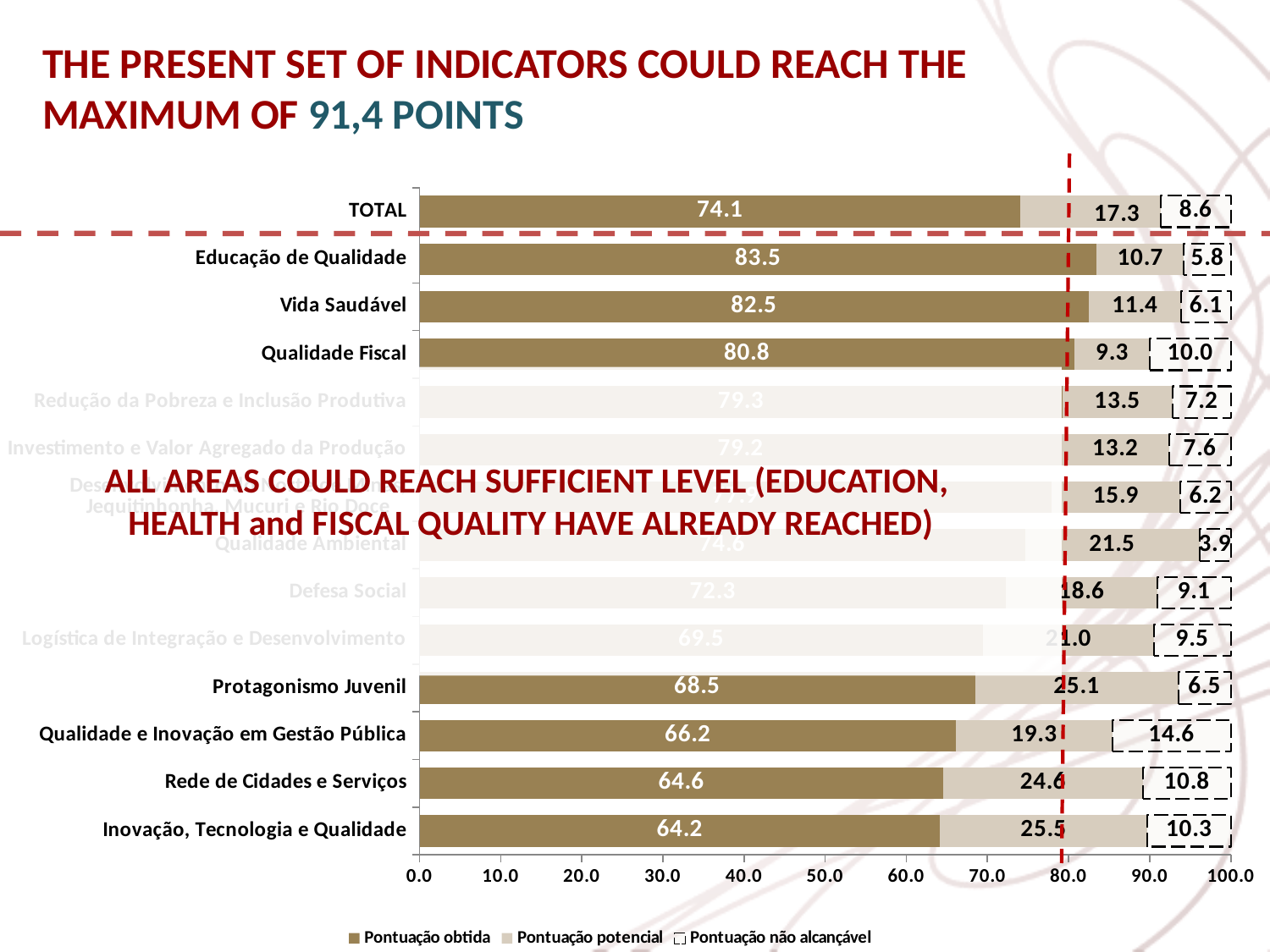

THE PRESENT SET OF INDICATORS COULD REACH THE MAXIMUM OF 91,4 POINTS

### Chart

| Category | Pontuação obtida | Pontuação potencial | Pontuação não alcançável |
|---|---|---|---|
| Inovação, Tecnologia e Qualidade | 64.18076923076916 | 25.519230769230745 | 10.30000000000002 |
| Rede de Cidades e Serviços | 64.55 | 24.646428571428572 | 10.80357142857143 |
| Qualidade e Inovação em Gestão Pública | 66.14999999999999 | 19.25769230769231 | 14.592307692307704 |
| Protagonismo Juvenil | 68.4666666666667 | 25.075000000000003 | 6.458333333333359 |
| Logística de Integração e Desenvolvimento | 69.4875 | 21.012500000000003 | 9.5 |
| Defesa Social | 72.28 | 18.644999999999996 | 9.075000000000003 |
| Qualidade Ambiental | 74.63125 | 21.488749999999744 | 3.8799999999999937 |
| Desenvolvimento do Norte de Minas, Jequitinhonha, Mucuri e Rio Doce | 77.90555555555555 | 15.888888888888886 | 6.205555555555532 |
| Investimento e Valor Agregado da Produção | 79.17999999999998 | 13.190000000000001 | 7.6299999999999955 |
| Redução da Pobreza e Inclusão Produtiva | 79.26818181818108 | 13.531818181818075 | 7.199999999999989 |
| Qualidade Fiscal | 80.75 | 9.25 | 10.0 |
| Vida Saudável | 82.48333333333325 | 11.416666666666718 | 6.1000000000000085 |
| Educação de Qualidade | 83.47999999999999 | 10.739999999999998 | 5.780000000000001 |
| TOTAL | 74.07047619047542 | 17.300476190476193 | 8.629047619047695 |

ALL AREAS COULD REACH SUFFICIENT LEVEL (EDUCATION,  HEALTH and FISCAL QUALITY HAVE ALREADY REACHED)